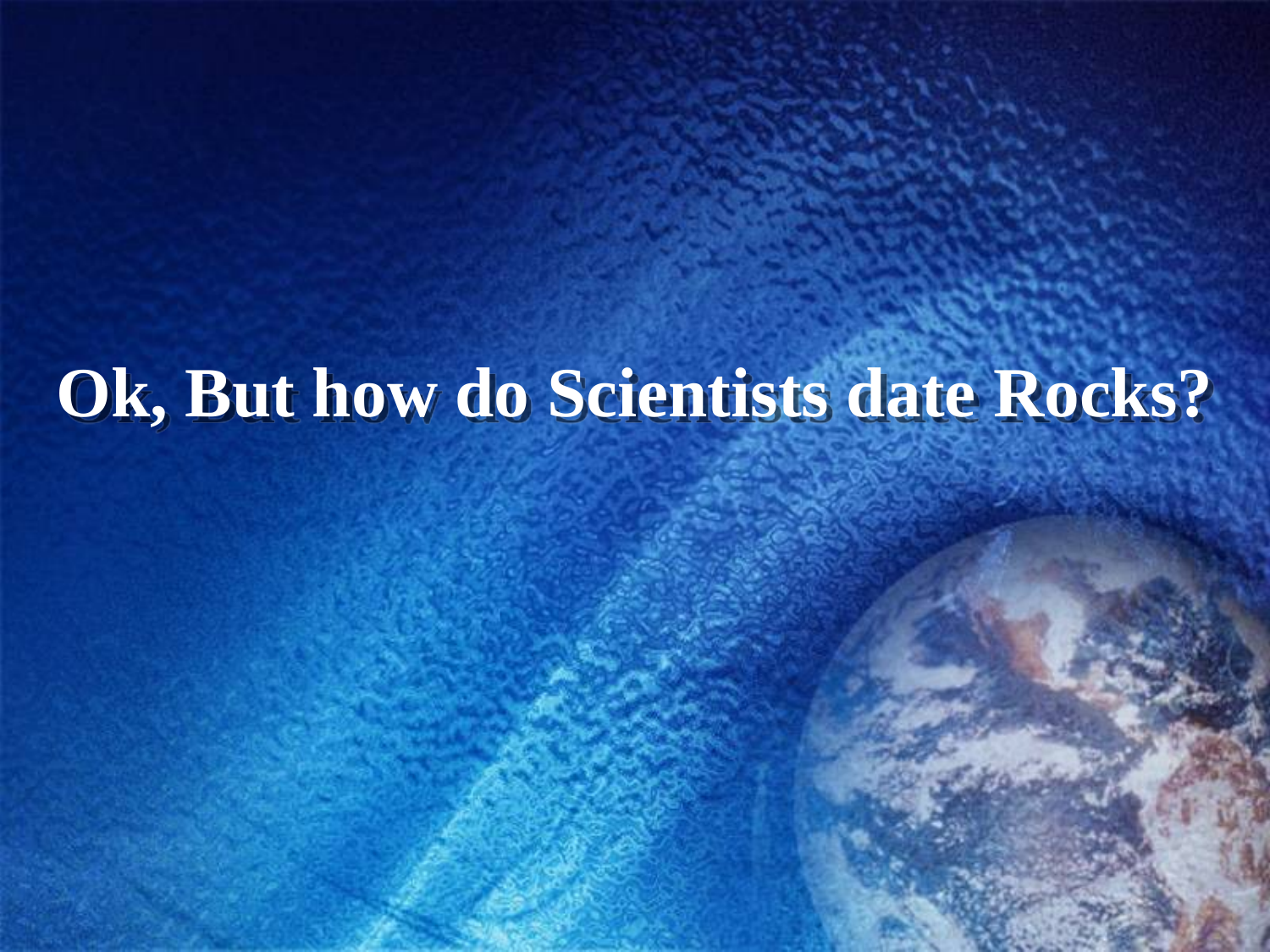

# Ok, But how do Scientists date Rocks?